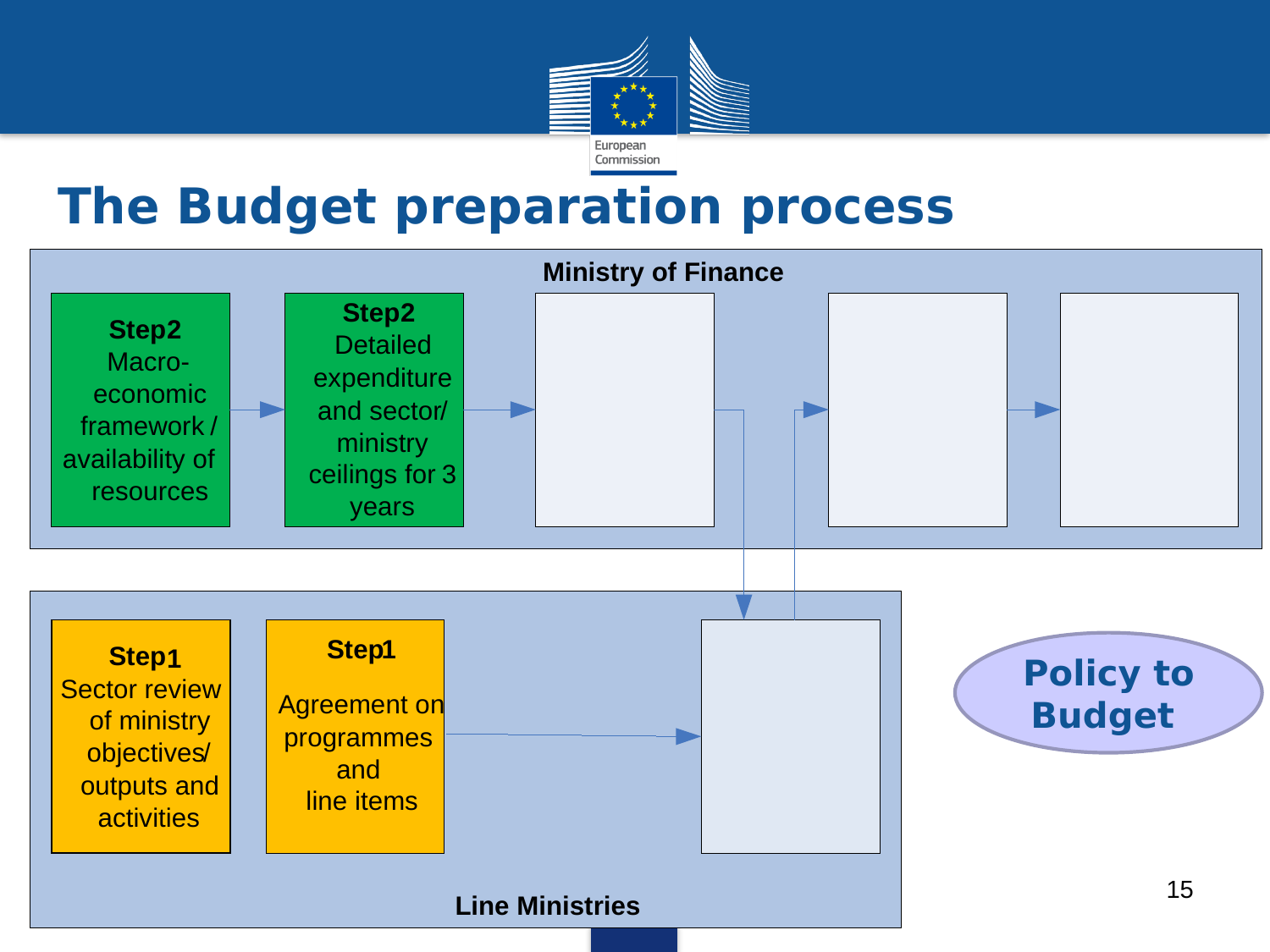

The Budget preparation process

Step
2
Step
2
Detailed
Macro
-
expenditure
economic
and sector
/

framework
/

ministry
availability of
ceilings for
3
resources
years

Step
1
Step
1
Sector review
of ministry

objectives
/
outputs and
activities

Ministry of Finance
Policy to Budget
Agreement on
programmes
and
line items
15
Line Ministries